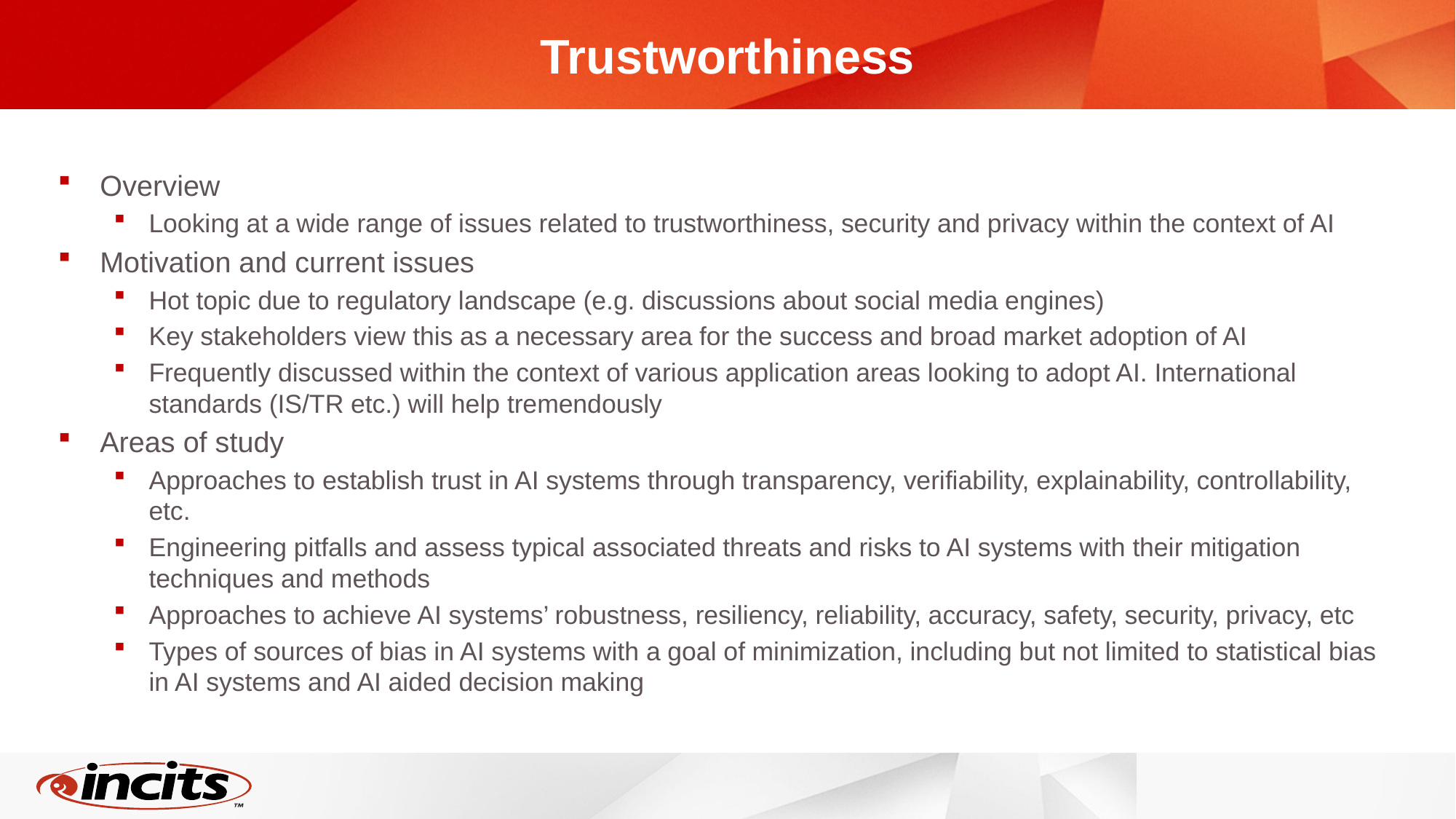

# Trustworthiness
Overview
Looking at a wide range of issues related to trustworthiness, security and privacy within the context of AI
Motivation and current issues
Hot topic due to regulatory landscape (e.g. discussions about social media engines)
Key stakeholders view this as a necessary area for the success and broad market adoption of AI
Frequently discussed within the context of various application areas looking to adopt AI. International standards (IS/TR etc.) will help tremendously
Areas of study
Approaches to establish trust in AI systems through transparency, verifiability, explainability, controllability, etc.
Engineering pitfalls and assess typical associated threats and risks to AI systems with their mitigation techniques and methods
Approaches to achieve AI systems’ robustness, resiliency, reliability, accuracy, safety, security, privacy, etc
Types of sources of bias in AI systems with a goal of minimization, including but not limited to statistical bias in AI systems and AI aided decision making